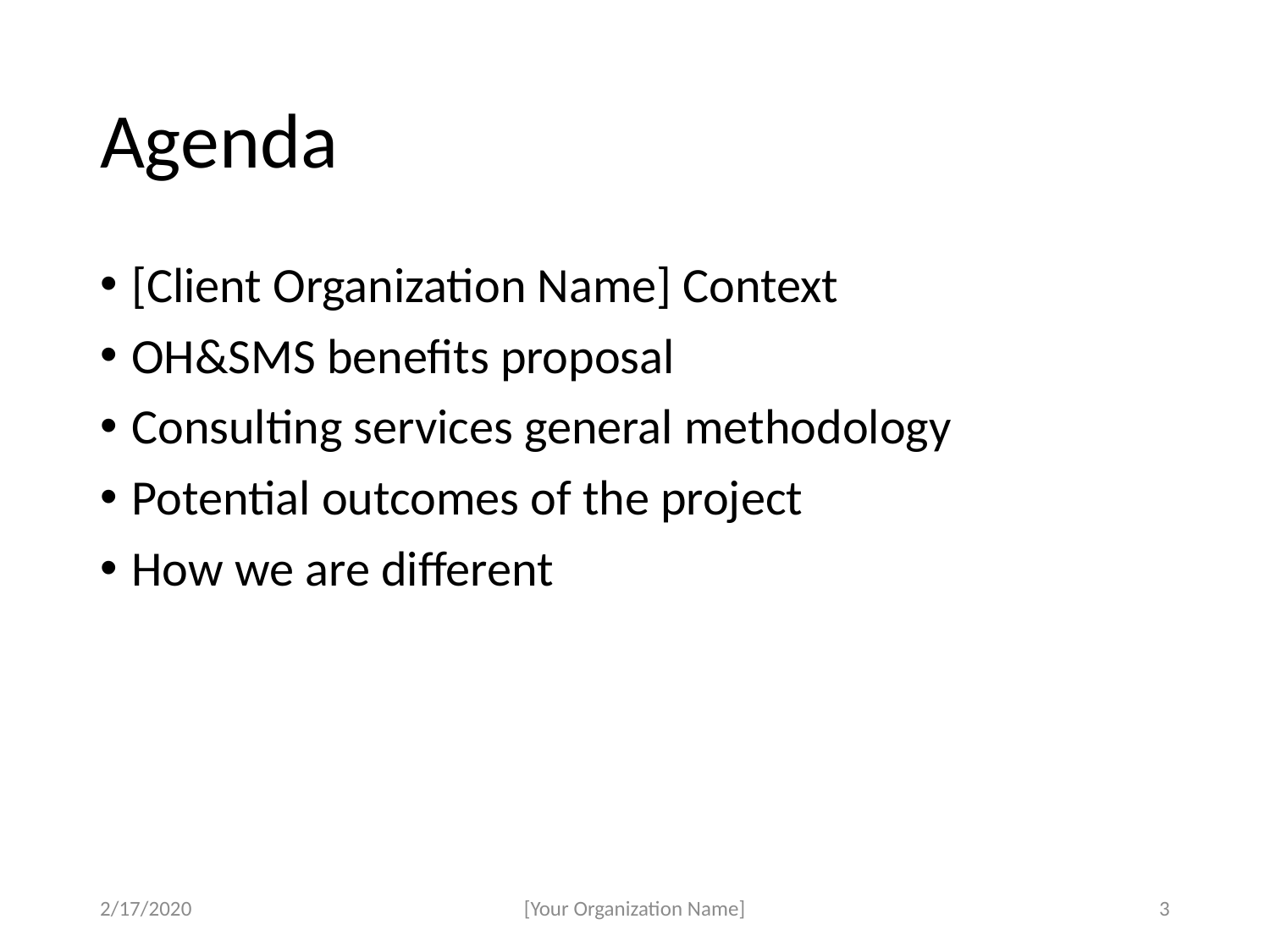

# Agenda
[Client Organization Name] Context
OH&SMS benefits proposal
Consulting services general methodology
Potential outcomes of the project
How we are different
2/17/2020
[Your Organization Name]
3